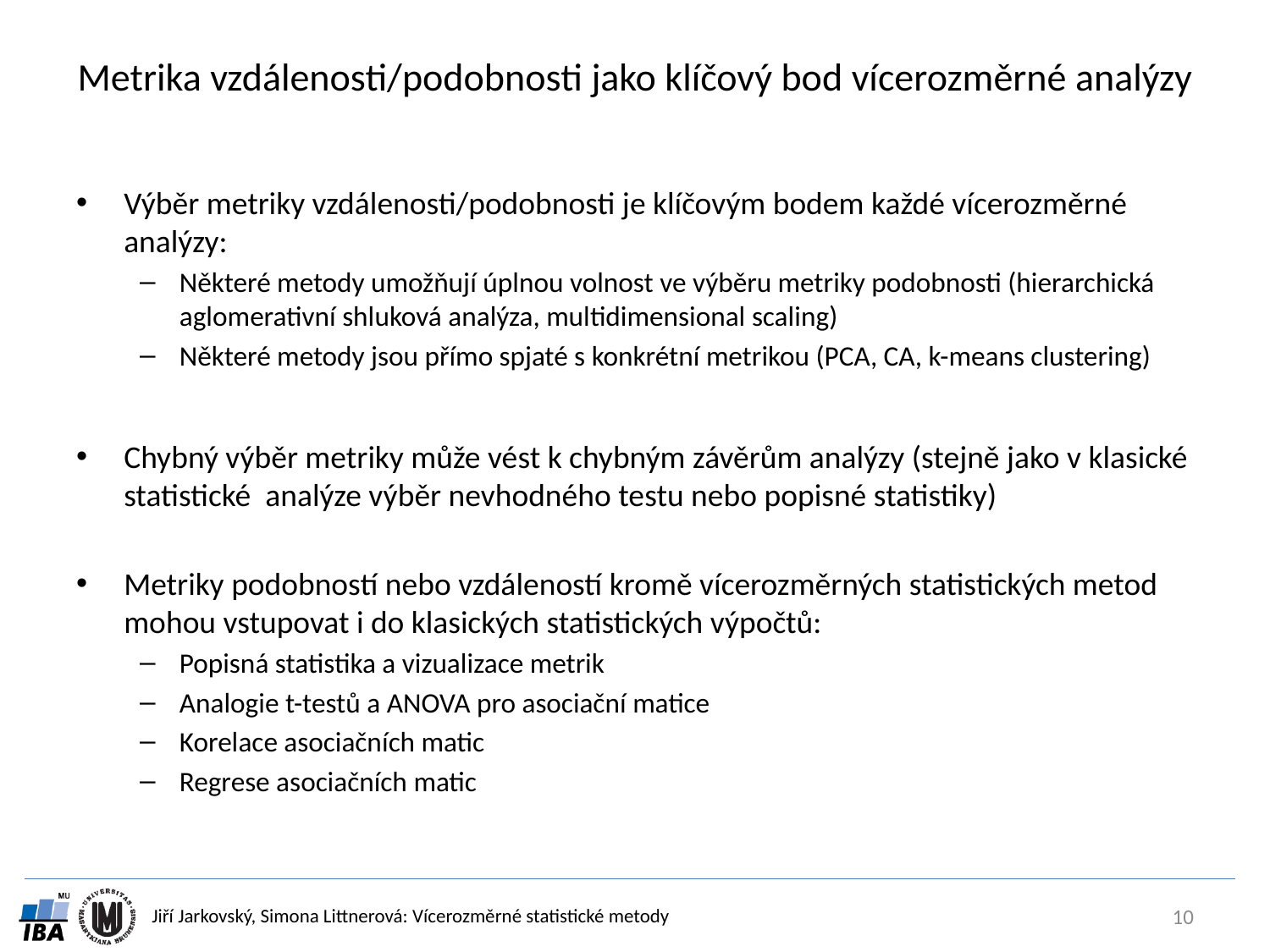

# Metrika vzdálenosti/podobnosti jako klíčový bod vícerozměrné analýzy
Výběr metriky vzdálenosti/podobnosti je klíčovým bodem každé vícerozměrné analýzy:
Některé metody umožňují úplnou volnost ve výběru metriky podobnosti (hierarchická aglomerativní shluková analýza, multidimensional scaling)
Některé metody jsou přímo spjaté s konkrétní metrikou (PCA, CA, k-means clustering)

Chybný výběr metriky může vést k chybným závěrům analýzy (stejně jako v klasické statistické  analýze výběr nevhodného testu nebo popisné statistiky)

Metriky podobností nebo vzdáleností kromě vícerozměrných statistických metod mohou vstupovat i do klasických statistických výpočtů:
Popisná statistika a vizualizace metrik
Analogie t-testů a ANOVA pro asociační matice
Korelace asociačních matic
Regrese asociačních matic
10